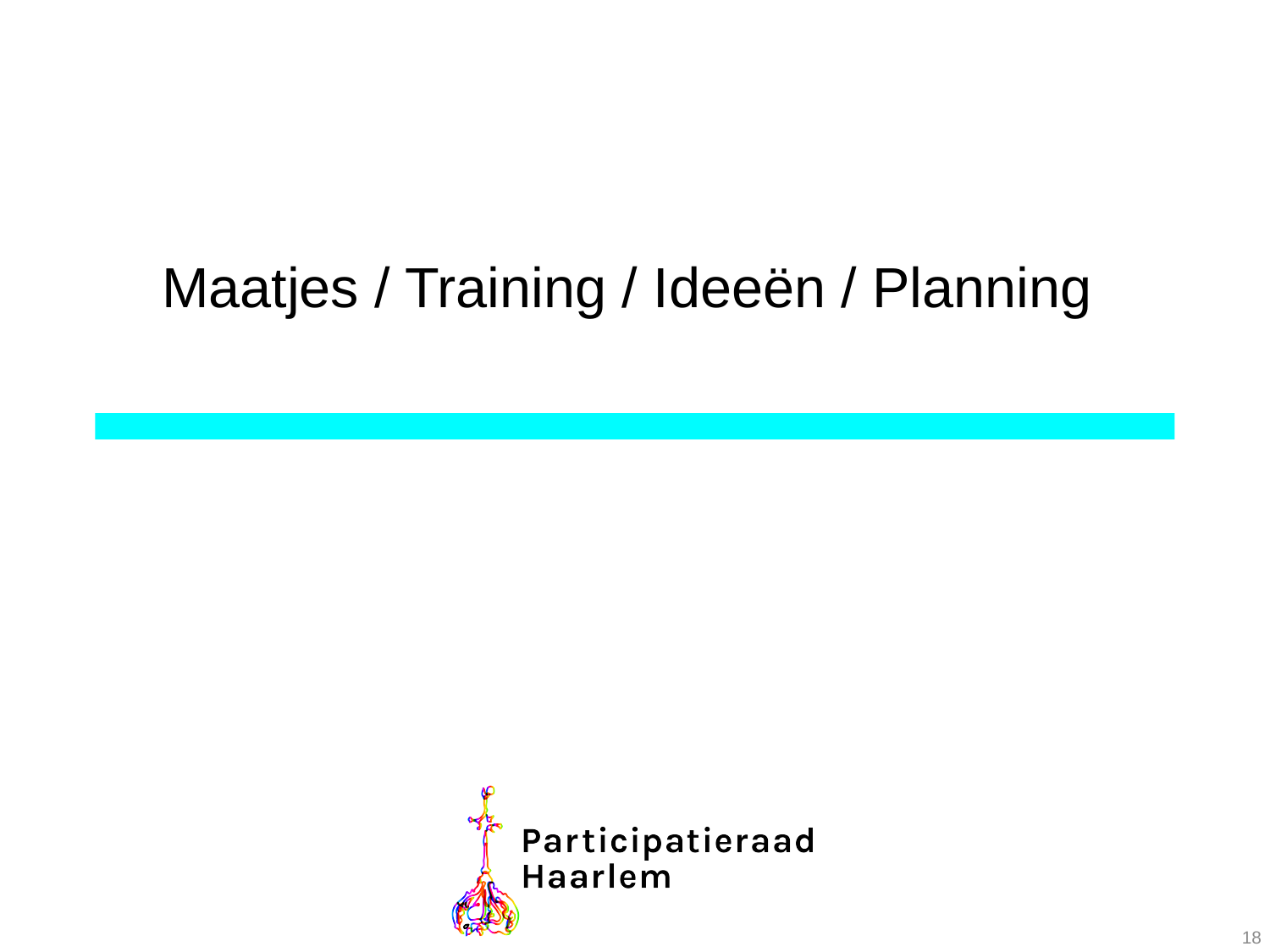

# Maatjes / Training / Ideeën / Planning

18